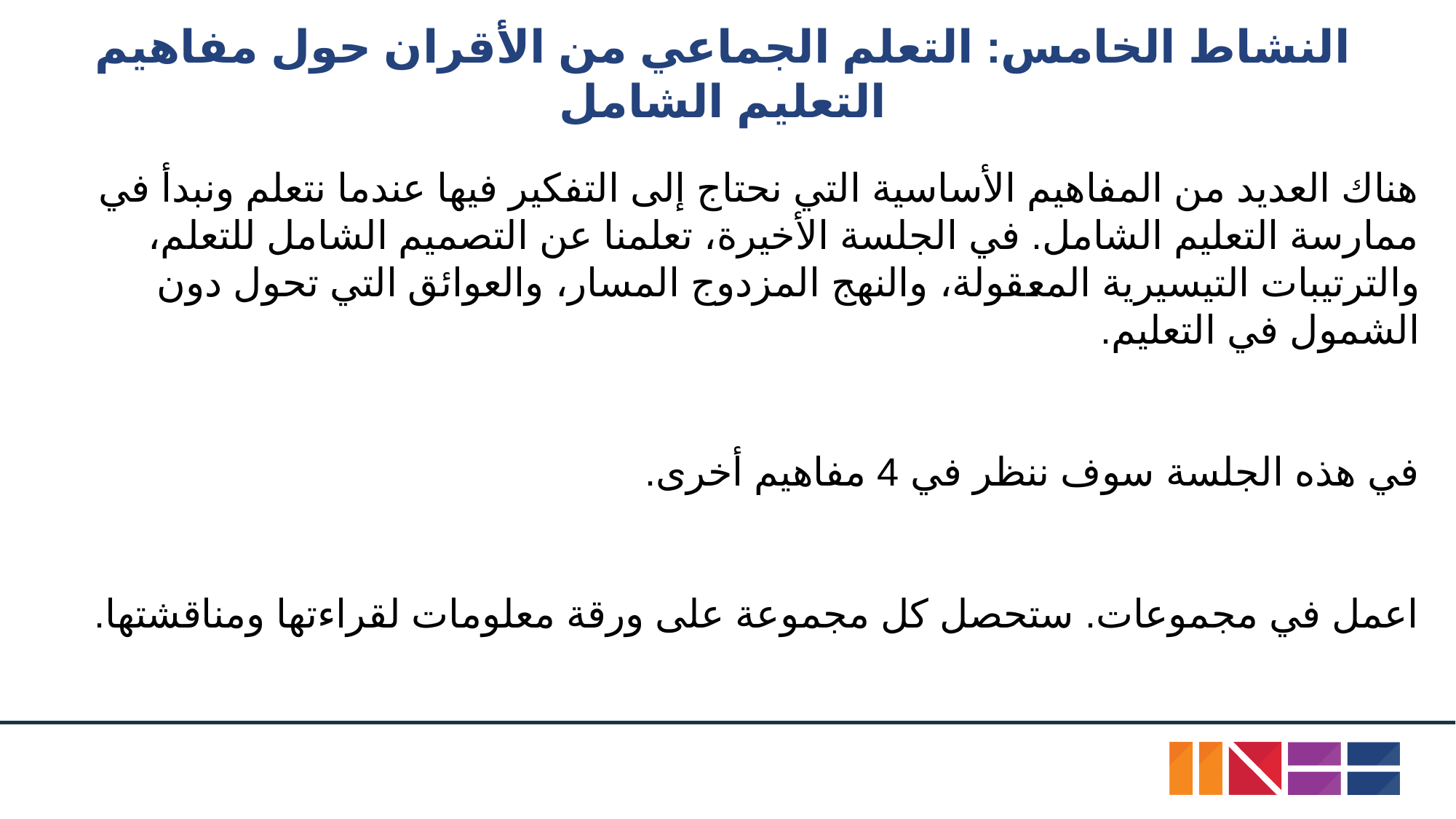

# النشاط الخامس: التعلم الجماعي من الأقران حول مفاهيم التعليم الشامل
هناك العديد من المفاهيم الأساسية التي نحتاج إلى التفكير فيها عندما نتعلم ونبدأ في ممارسة التعليم الشامل. في الجلسة الأخيرة، تعلمنا عن التصميم الشامل للتعلم، والترتيبات التيسيرية المعقولة، والنهج المزدوج المسار، والعوائق التي تحول دون الشمول في التعليم.

في هذه الجلسة سوف ننظر في 4 مفاهيم أخرى.
اعمل في مجموعات. ستحصل كل مجموعة على ورقة معلومات لقراءتها ومناقشتها.